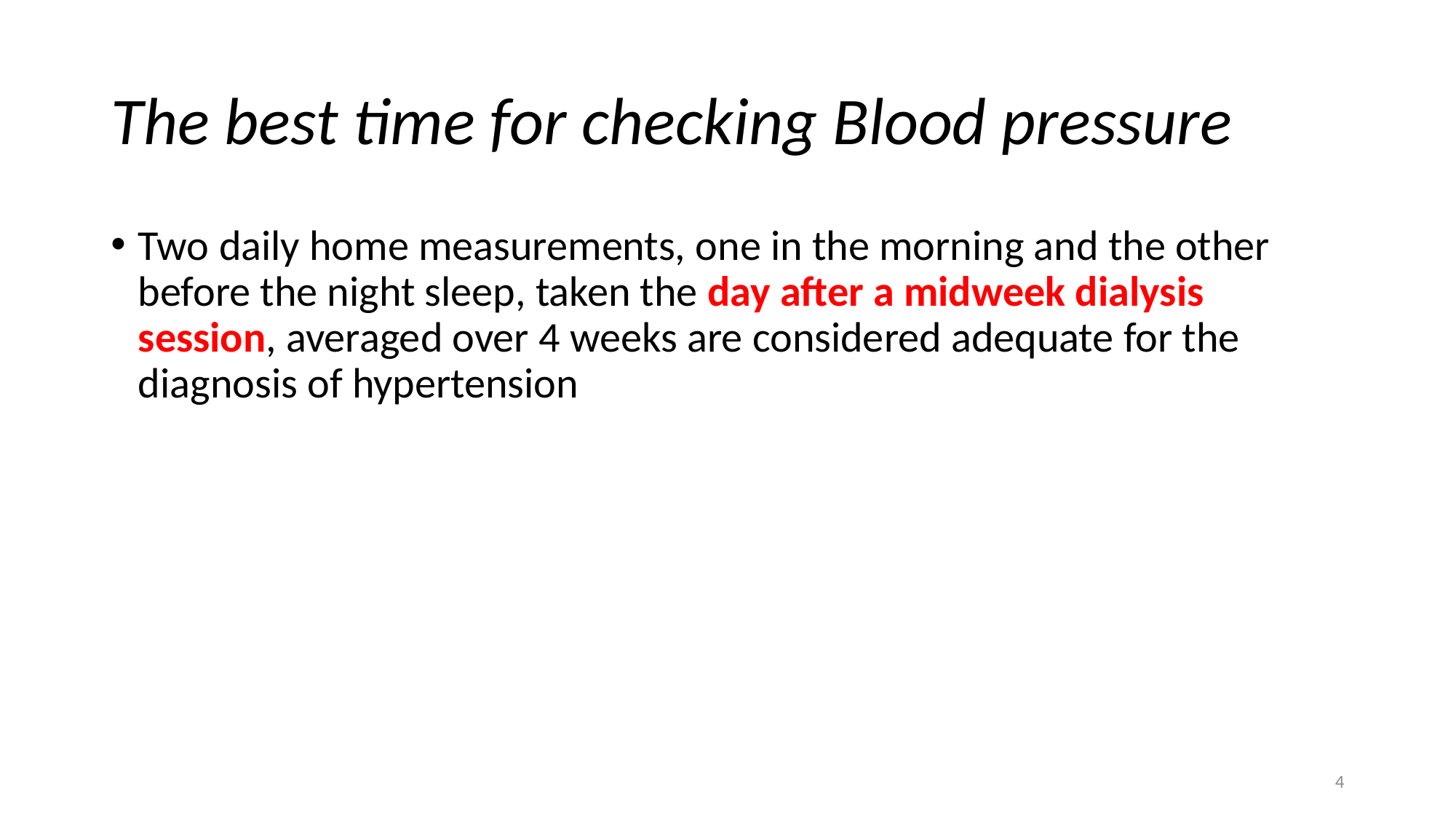

# The best time for checking Blood pressure
Two daily home measurements, one in the morning and the other before the night sleep, taken the day after a midweek dialysis session, averaged over 4 weeks are considered adequate for the diagnosis of hypertension

4